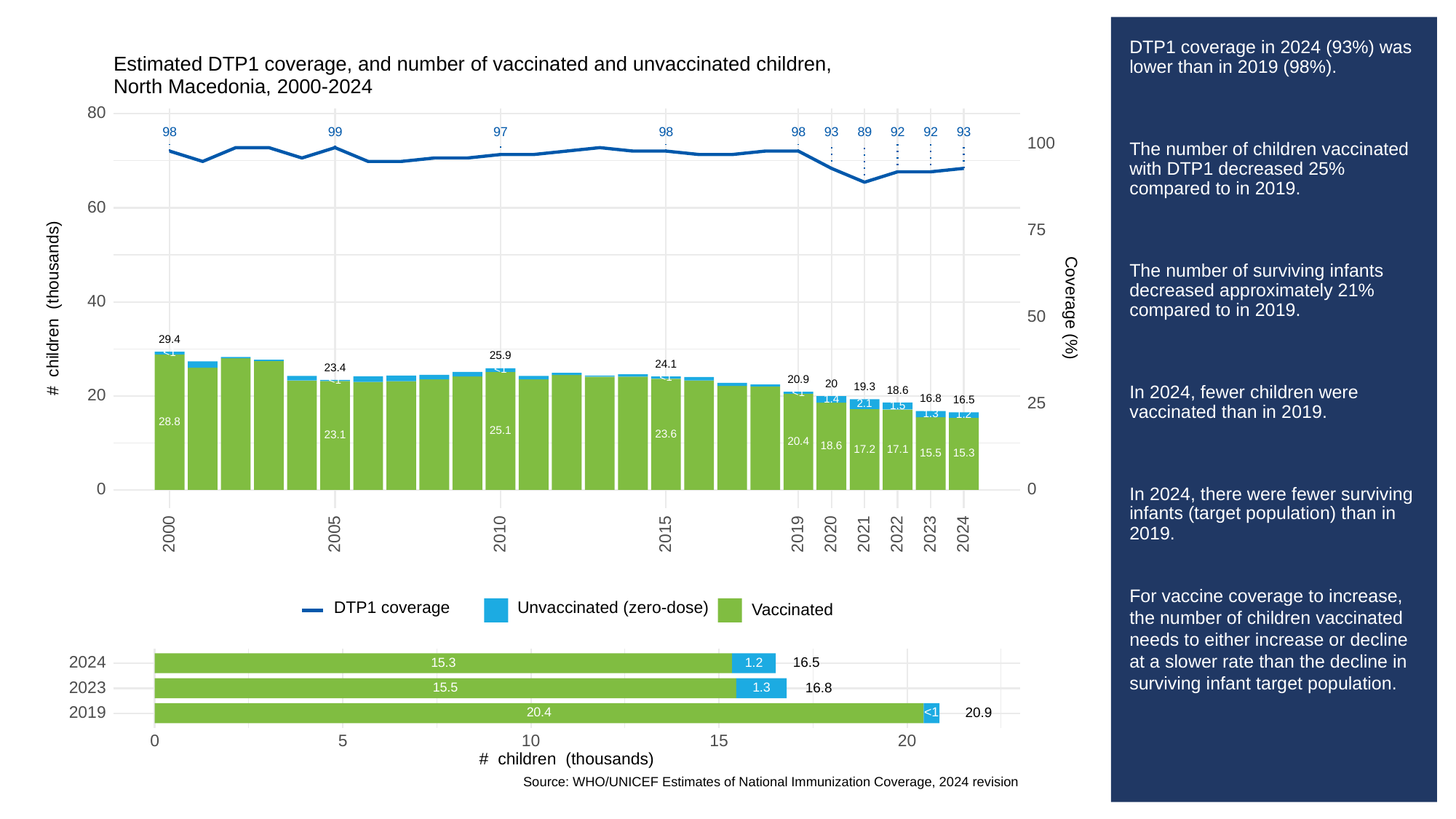

# DTP1 coverage in 2024 (93%) was lower than in 2019 (98%).

The number of children vaccinated with DTP1 decreased 25% compared to in 2019.

The number of surviving infants decreased approximately 21% compared to in 2019.

In 2024, fewer children were vaccinated than in 2019.

In 2024, there were fewer surviving infants (target population) than in 2019.

For vaccine coverage to increase, the number of children vaccinated needs to either increase or decline at a slower rate than the decline in surviving infant target population.

Estimated DTP1 coverage, and number of vaccinated and unvaccinated children,
North Macedonia, 2000-2024
80

93
93
98
99
97
98
98
89
92
92
100

60

75

40
#  children  (thousands)
Coverage (%)

50
29.4

<1

25.9

24.1

23.4
<1

<1

20.9

<1

20

19.3

18.6

<1
20

16.8
1.4

16.5

25

2.1
1.5

1.3

1.2

28.8
25.1
23.6
23.1
20.4
18.6

17.2
17.1
15.5
15.3
0
0

2023
2000
2005
2010
2015
2019
2020
2021
2022
2024

Unvaccinated (zero-dose)
DTP1 coverage
Vaccinated

2024
16.5
15.3
1.2

2023
16.8
1.3
15.5

2019
20.9
20.4
<1

0
10
15
20
5
#  children  (thousands)
Source: WHO/UNICEF Estimates of National Immunization Coverage, 2024 revision